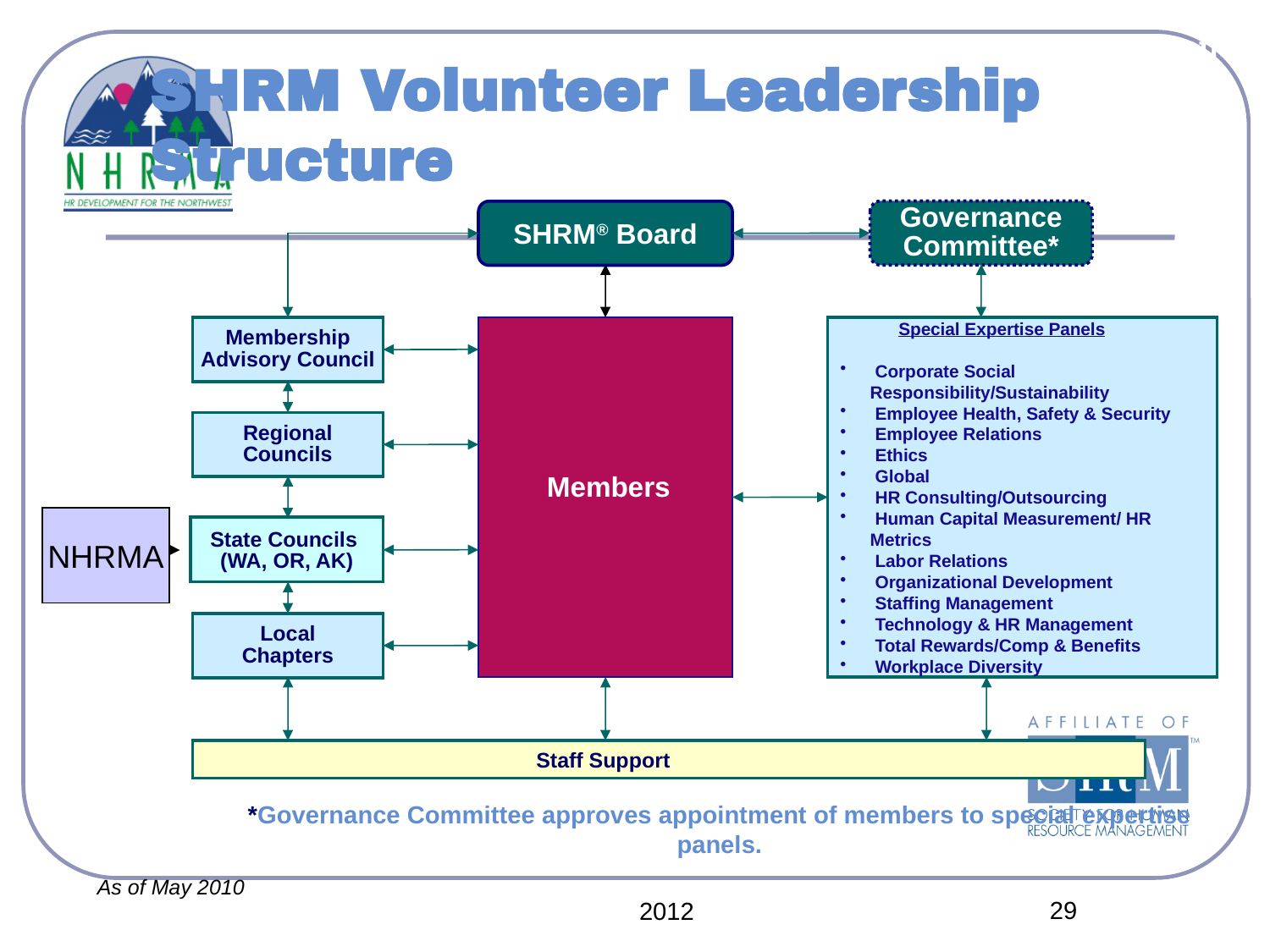

SHRM Orientation
SHRM Volunteer Leadership Structure
Governance Committee*
SHRM® Board

Membership
Advisory Council

            Special Expertise Panels

 Corporate Social  Responsibility/Sustainability
 Employee Health, Safety & Security
 Employee Relations
 Ethics
 Global
 HR Consulting/Outsourcing
 Human Capital Measurement/ HR Metrics
 Labor Relations
 Organizational Development
 Staffing Management
 Technology & HR Management
 Total Rewards/Comp & Benefits
 Workplace Diversity

Regional
Councils

Members

NHRMA

State Councils
(WA, OR, AK)

Local
Chapters

	Staff Support
*Governance Committee approves appointment of members to special expertise panels.
As of May 2010

29
2012